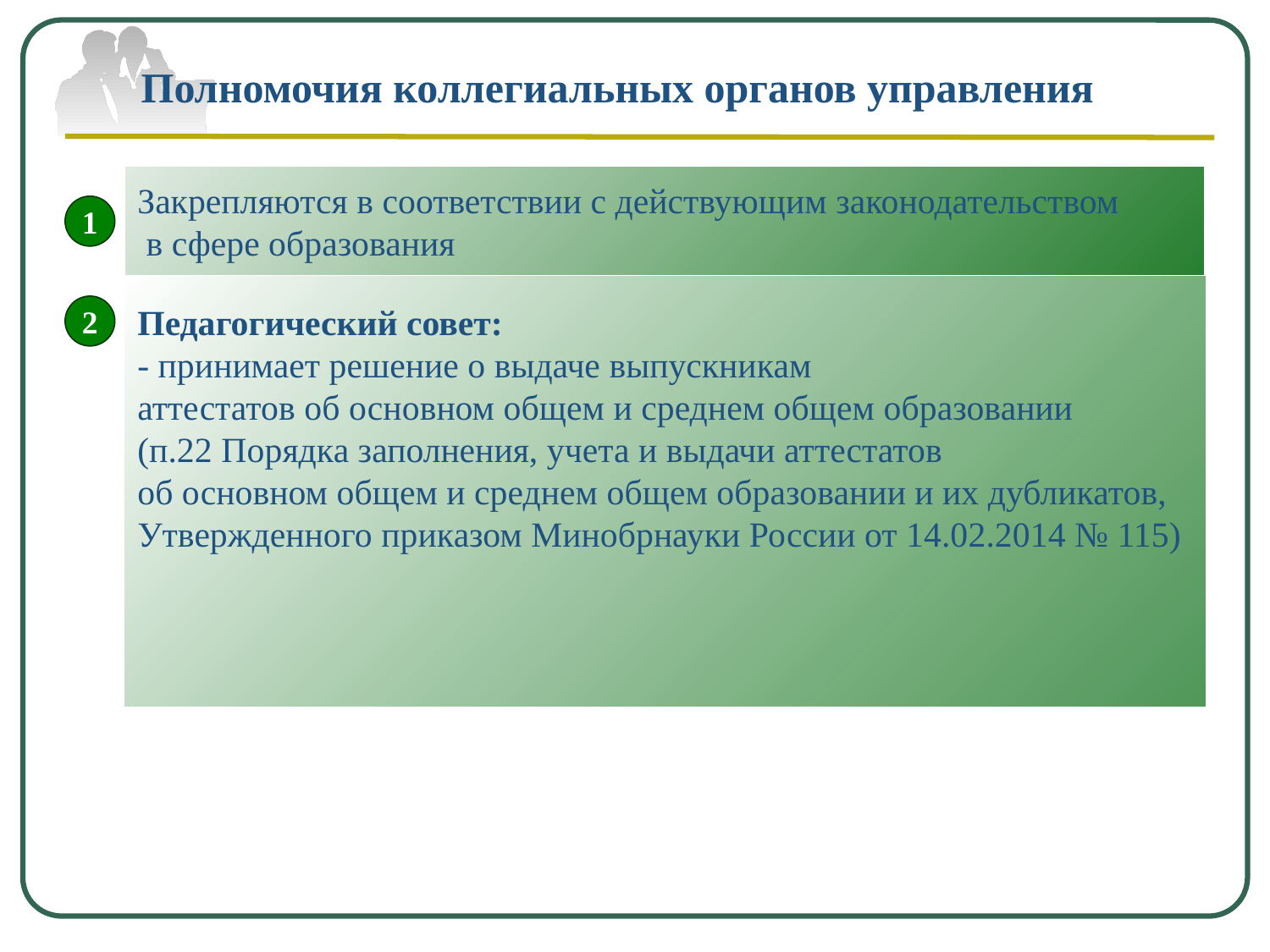

Полномочия коллегиальных органов управления
Закрепляются в соответствии с действующим законодательством
 в сфере образования
1
Педагогический совет:
- принимает решение о выдаче выпускникам
аттестатов об основном общем и среднем общем образовании
(п.22 Порядка заполнения, учета и выдачи аттестатов
об основном общем и среднем общем образовании и их дубликатов,
Утвержденного приказом Минобрнауки России от 14.02.2014 № 115)

2